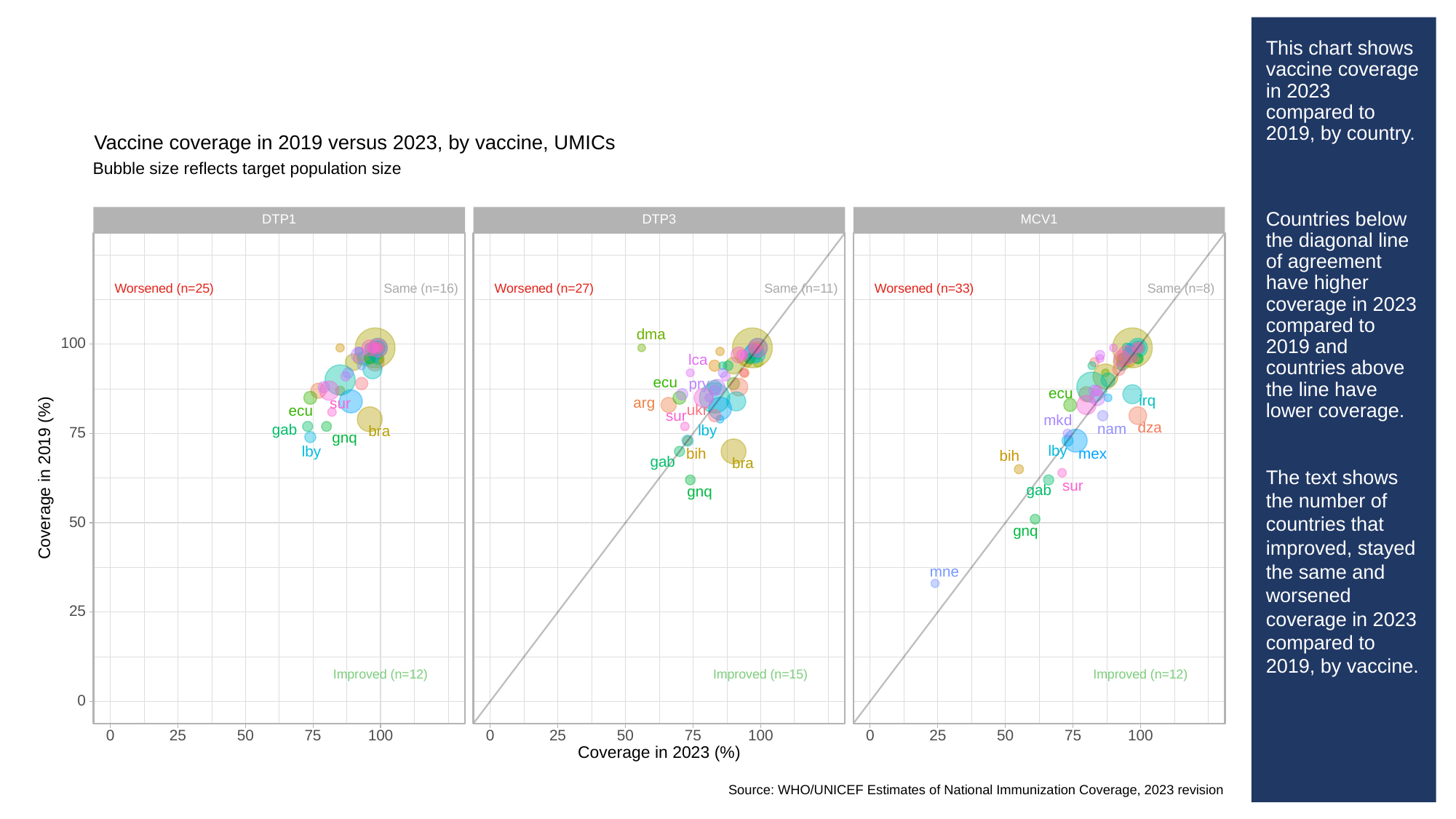

# This chart shows vaccine coverage in 2023 compared to 2019, by country.

Countries below the diagonal line of agreement have higher coverage in 2023 compared to 2019 and countries above the line have lower coverage.

The text shows the number of countries that improved, stayed the same and worsened coverage in 2023 compared to 2019, by vaccine.

Vaccine coverage in 2019 versus 2023, by vaccine, UMICs
Bubble size reflects target population size

MCV1
DTP3
DTP1

Worsened (n=25)
Same (n=16)
Worsened (n=27)
Same (n=11)
Worsened (n=33)
Same (n=8)

dma

100

lca

ecu
pry

ecu

irq

arg

sur
ukr

ecu

sur

mkd

dza
gab
lby
nam
bra
75

gnq

lby
lby

bih
mex
bih
gab
bra

Coverage in 2019 (%)

sur
gab
gnq

50

gnq

mne

25

Improved (n=12)
Improved (n=15)
Improved (n=12)
0

0
25
50
100
0
25
50
100
0
25
50
100
75
75
75
Coverage in 2023 (%)

Source: WHO/UNICEF Estimates of National Immunization Coverage, 2023 revision